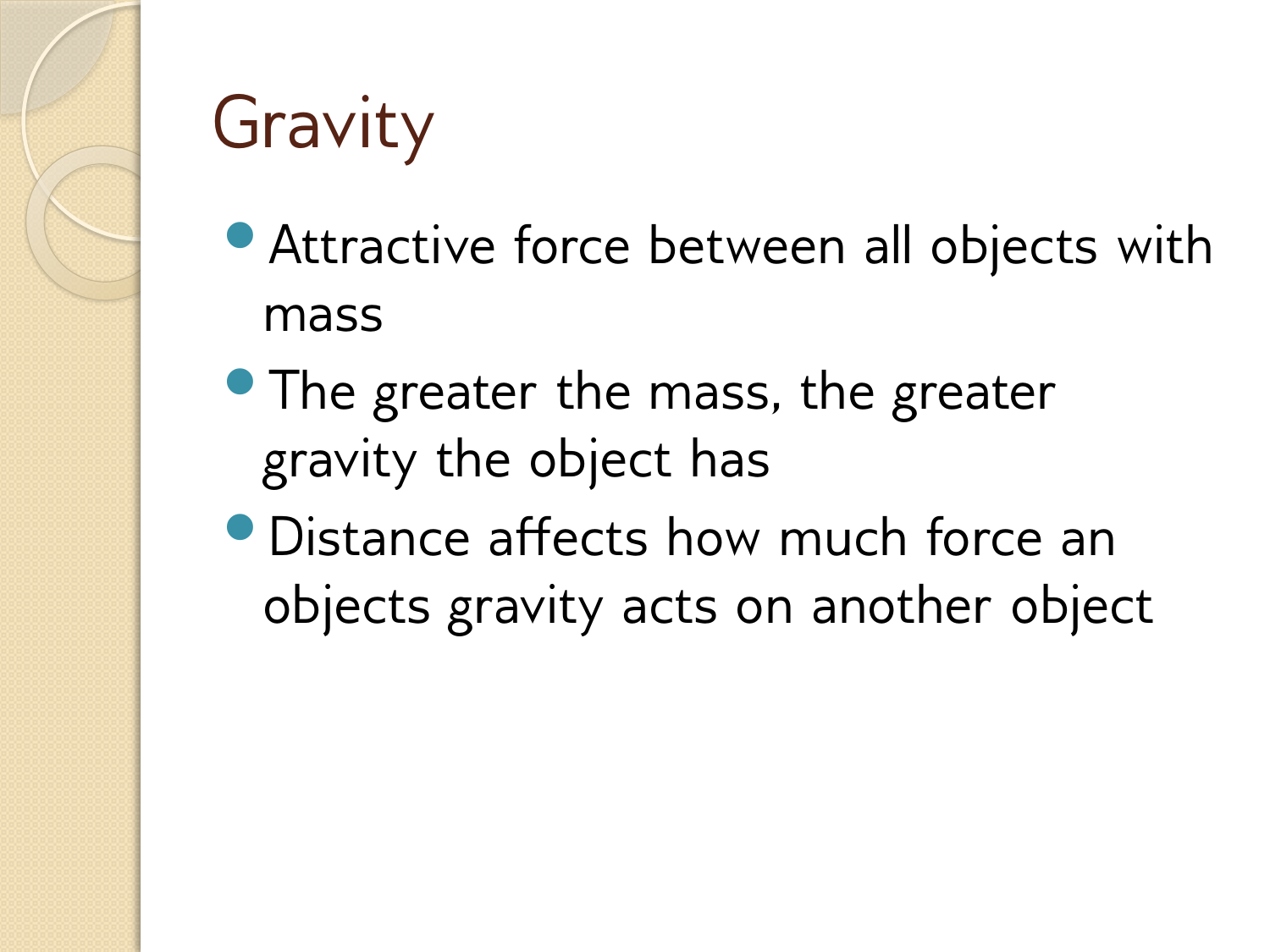

# Gravity
Attractive force between all objects with mass
The greater the mass, the greater gravity the object has
Distance affects how much force an objects gravity acts on another object